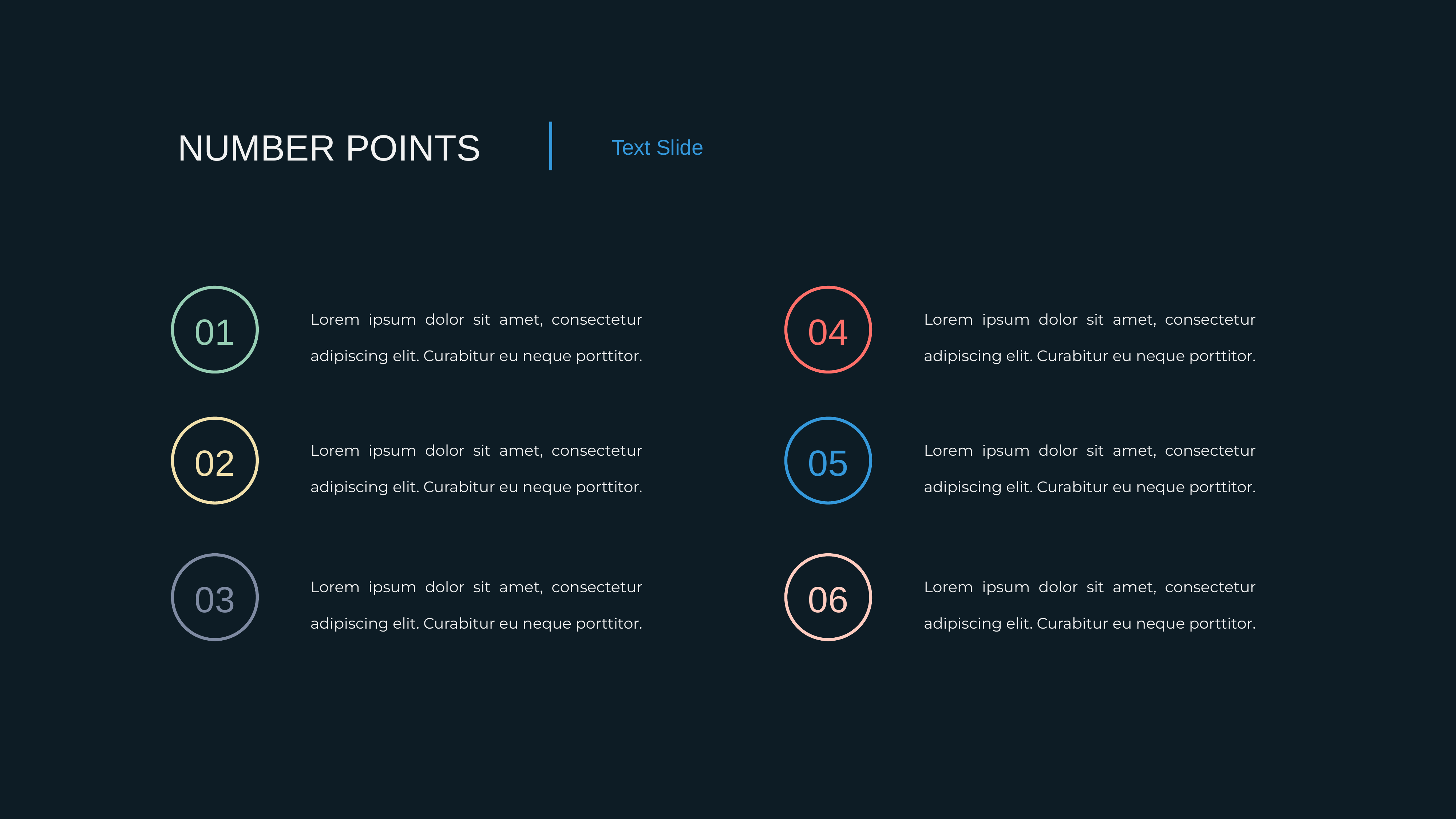

NUMBER POINTS
Text Slide

Lorem ipsum dolor sit amet, consectetur adipiscing elit. Curabitur eu neque porttitor.
Lorem ipsum dolor sit amet, consectetur adipiscing elit. Curabitur eu neque porttitor.
01
04

Lorem ipsum dolor sit amet, consectetur adipiscing elit. Curabitur eu neque porttitor.
Lorem ipsum dolor sit amet, consectetur adipiscing elit. Curabitur eu neque porttitor.
02
05

Lorem ipsum dolor sit amet, consectetur adipiscing elit. Curabitur eu neque porttitor.
Lorem ipsum dolor sit amet, consectetur adipiscing elit. Curabitur eu neque porttitor.
03
06